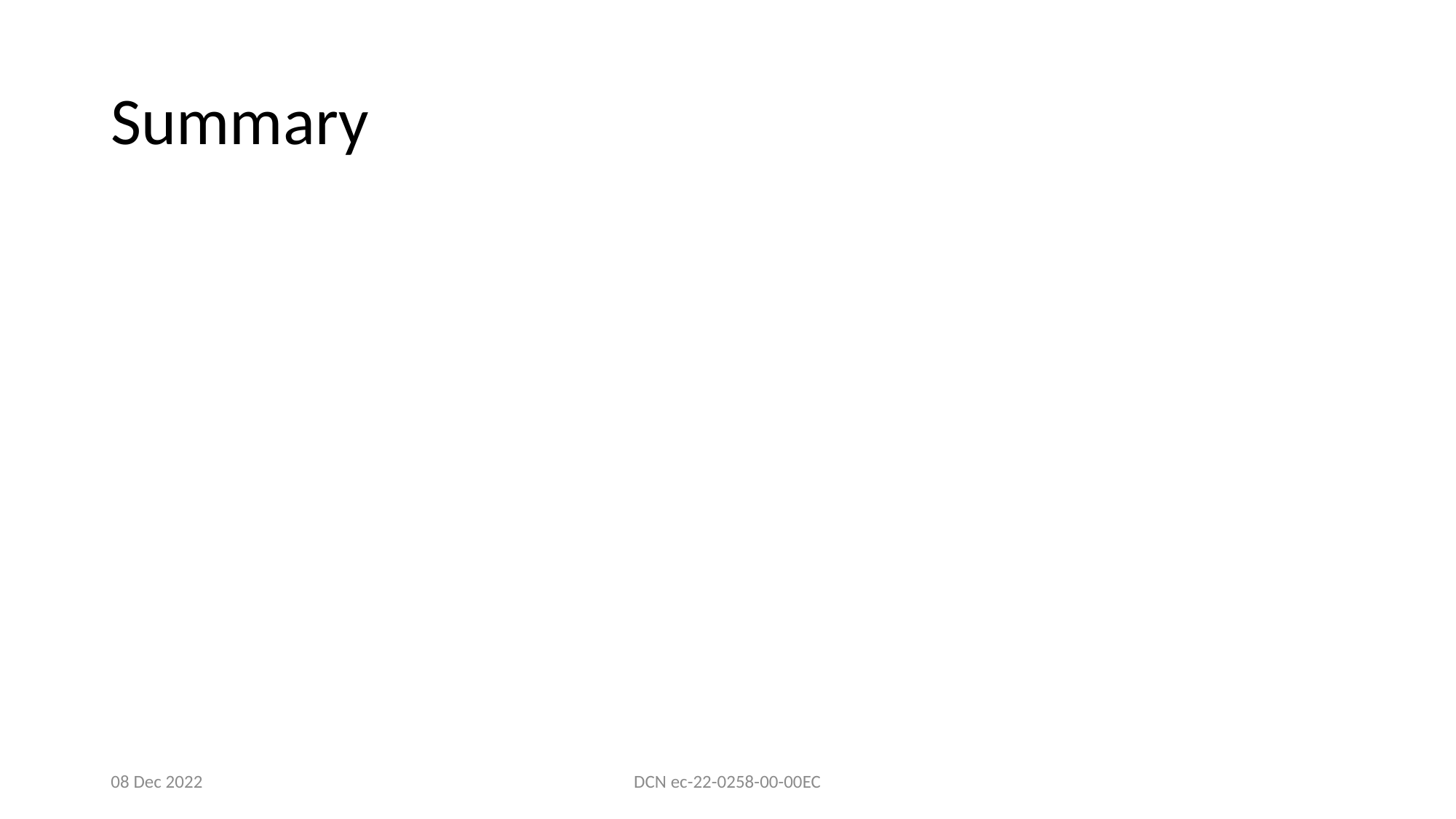

# Summary

08 Dec 2022
DCN ec-22-0258-00-00EC